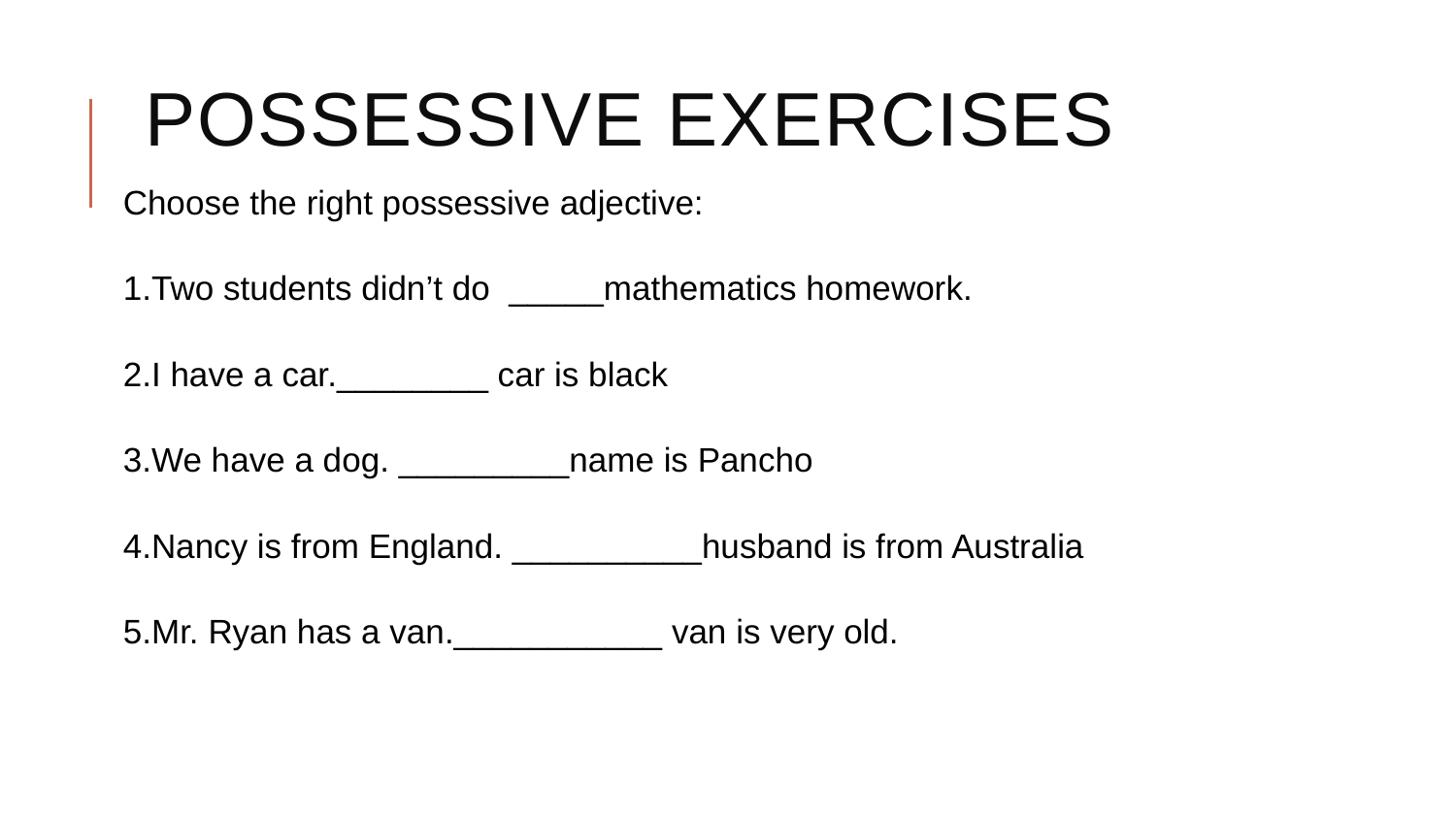

# Possessive exercises
Choose the right possessive adjective:

1.Two students didn’t do  _____mathematics homework.

2.I have a car.________ car is black

3.We have a dog. _________name is Pancho

4.Nancy is from England. __________husband is from Australia

5.Mr. Ryan has a van.___________ van is very old.